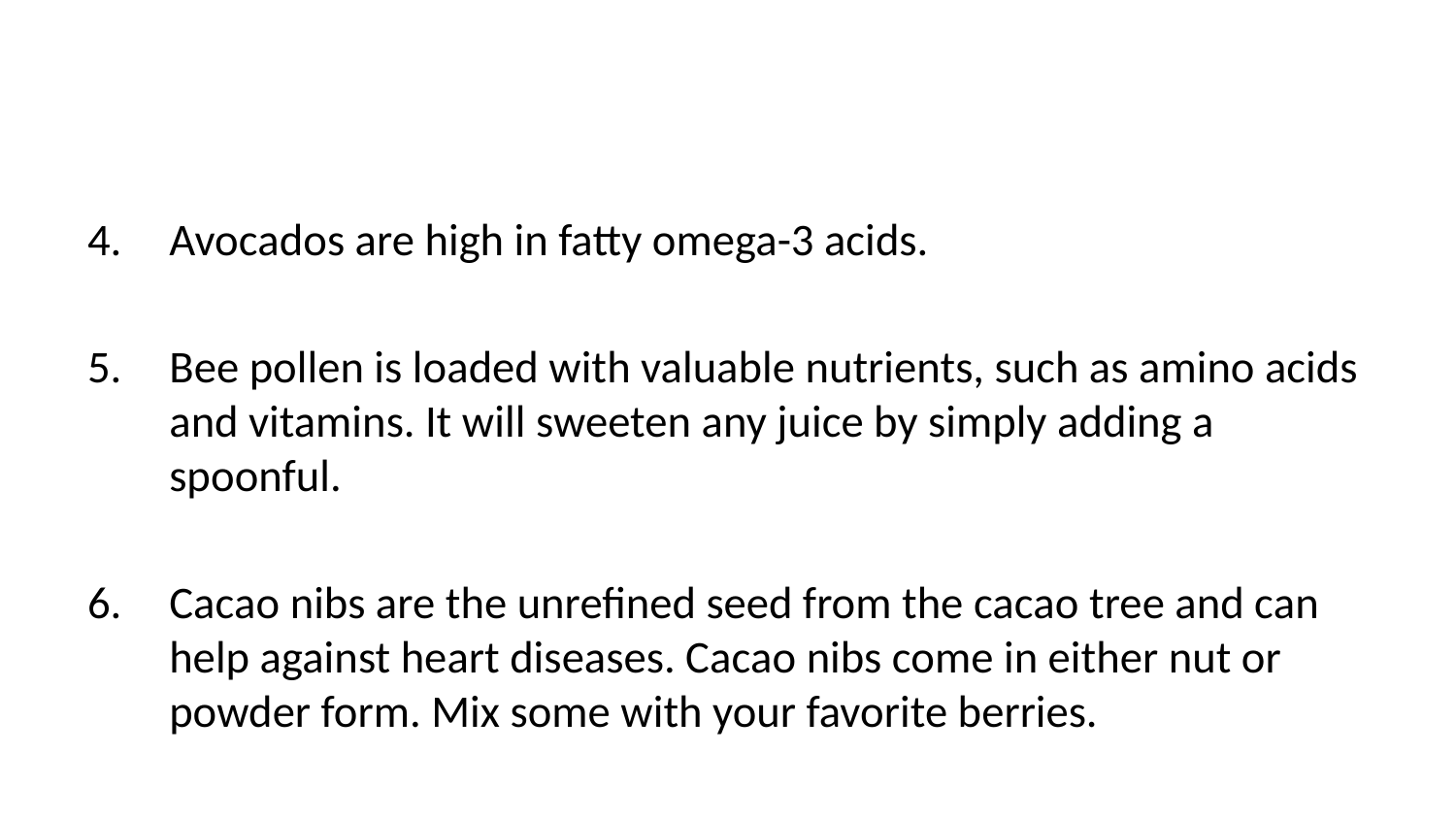

Avocados are high in fatty omega-3 acids.

Bee pollen is loaded with valuable nutrients, such as amino acids and vitamins. It will sweeten any juice by simply adding a spoonful.

Cacao nibs are the unrefined seed from the cacao tree and can help against heart diseases. Cacao nibs come in either nut or powder form. Mix some with your favorite berries.